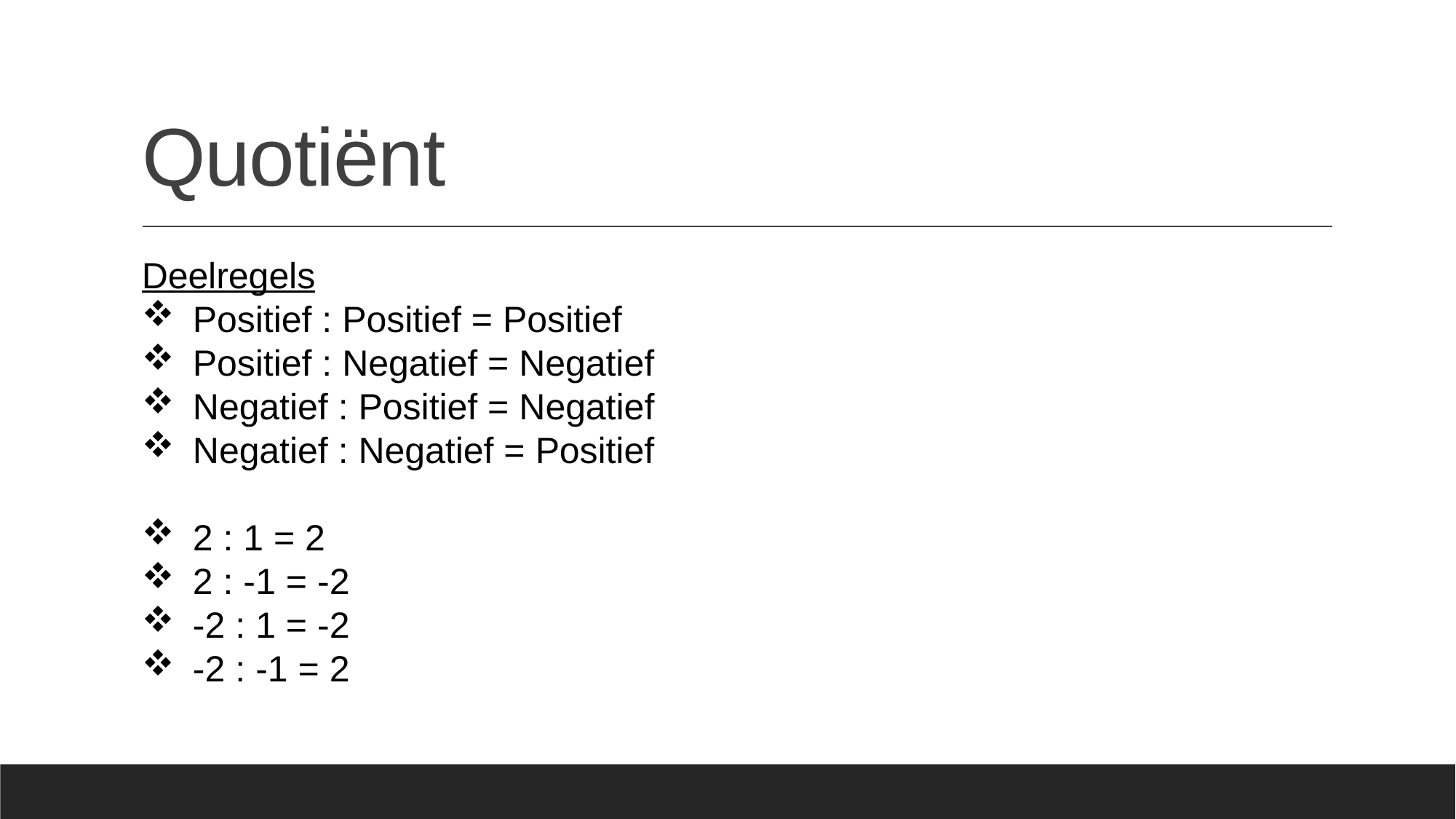

# Quotiënt
Deelregels
 Positief : Positief = Positief
 Positief : Negatief = Negatief
 Negatief : Positief = Negatief
 Negatief : Negatief = Positief

 2 : 1 = 2
 2 : -1 = -2
 -2 : 1 = -2
 -2 : -1 = 2